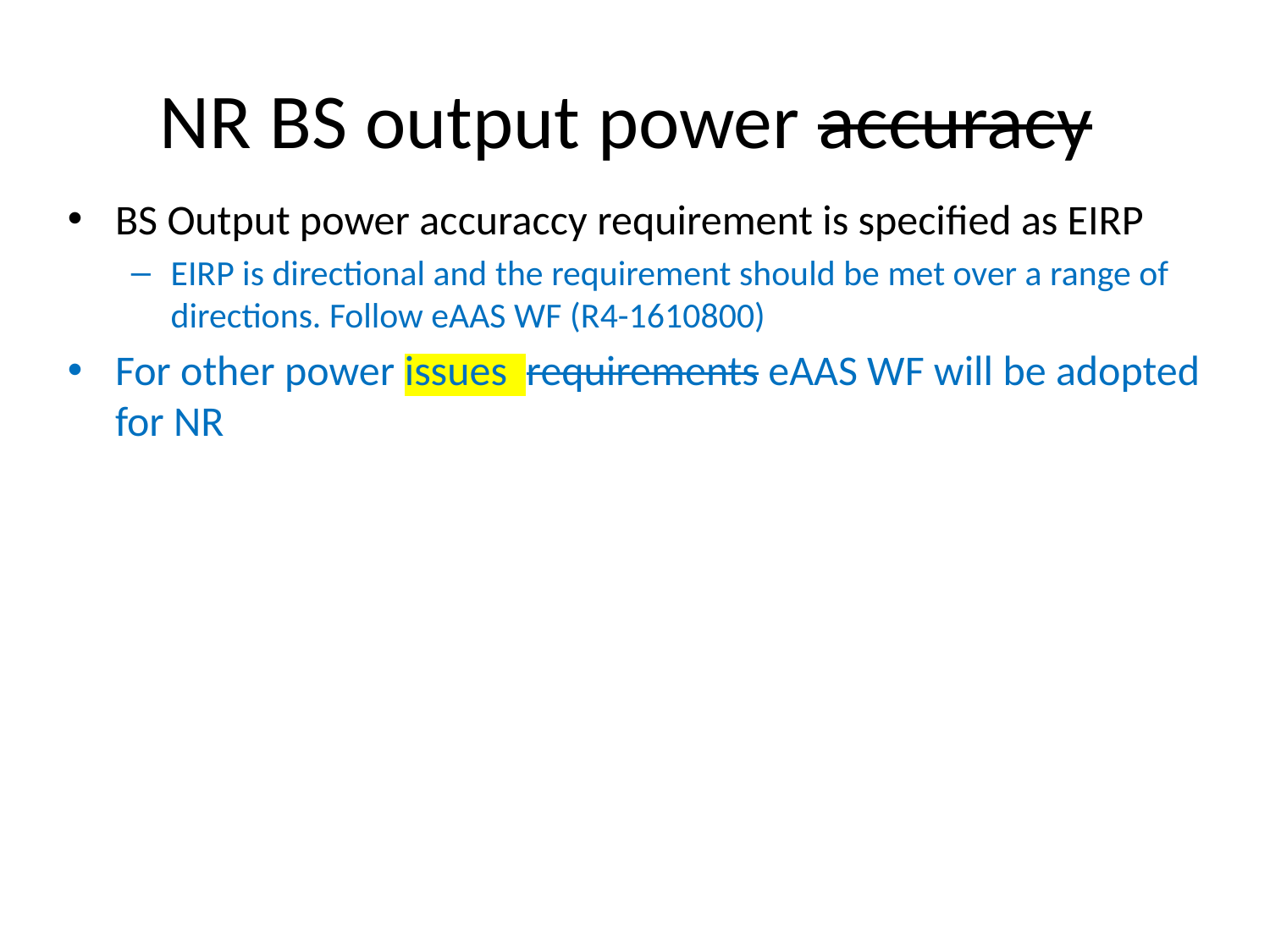

# NR BS output power accuracy
BS Output power accuraccy requirement is specified as EIRP
EIRP is directional and the requirement should be met over a range of directions. Follow eAAS WF (R4-1610800)
For other power issues  requirements eAAS WF will be adopted for NR